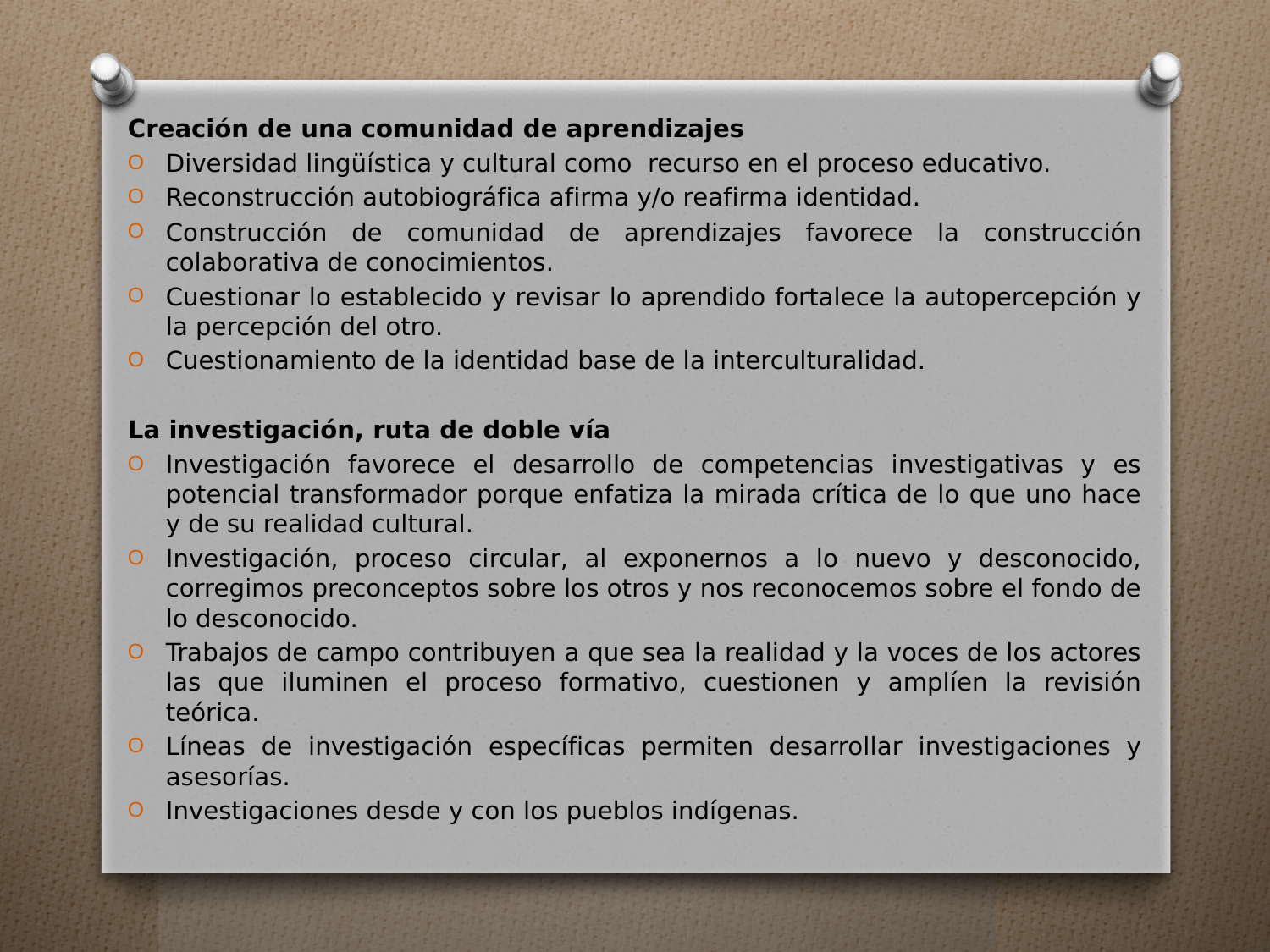

Creación de una comunidad de aprendizajes
Diversidad lingüística y cultural como  recurso en el proceso educativo.
Reconstrucción autobiográfica afirma y/o reafirma identidad.
Construcción de comunidad de aprendizajes favorece la construcción colaborativa de conocimientos.
Cuestionar lo establecido y revisar lo aprendido fortalece la autopercepción y la percepción del otro.
Cuestionamiento de la identidad base de la interculturalidad.

La investigación, ruta de doble vía
Investigación favorece el desarrollo de competencias investigativas y es potencial transformador porque enfatiza la mirada crítica de lo que uno hace y de su realidad cultural.
Investigación, proceso circular, al exponernos a lo nuevo y desconocido, corregimos preconceptos sobre los otros y nos reconocemos sobre el fondo de lo desconocido.
Trabajos de campo contribuyen a que sea la realidad y la voces de los actores las que iluminen el proceso formativo, cuestionen y amplíen la revisión teórica.
Líneas de investigación específicas permiten desarrollar investigaciones y asesorías.
Investigaciones desde y con los pueblos indígenas.